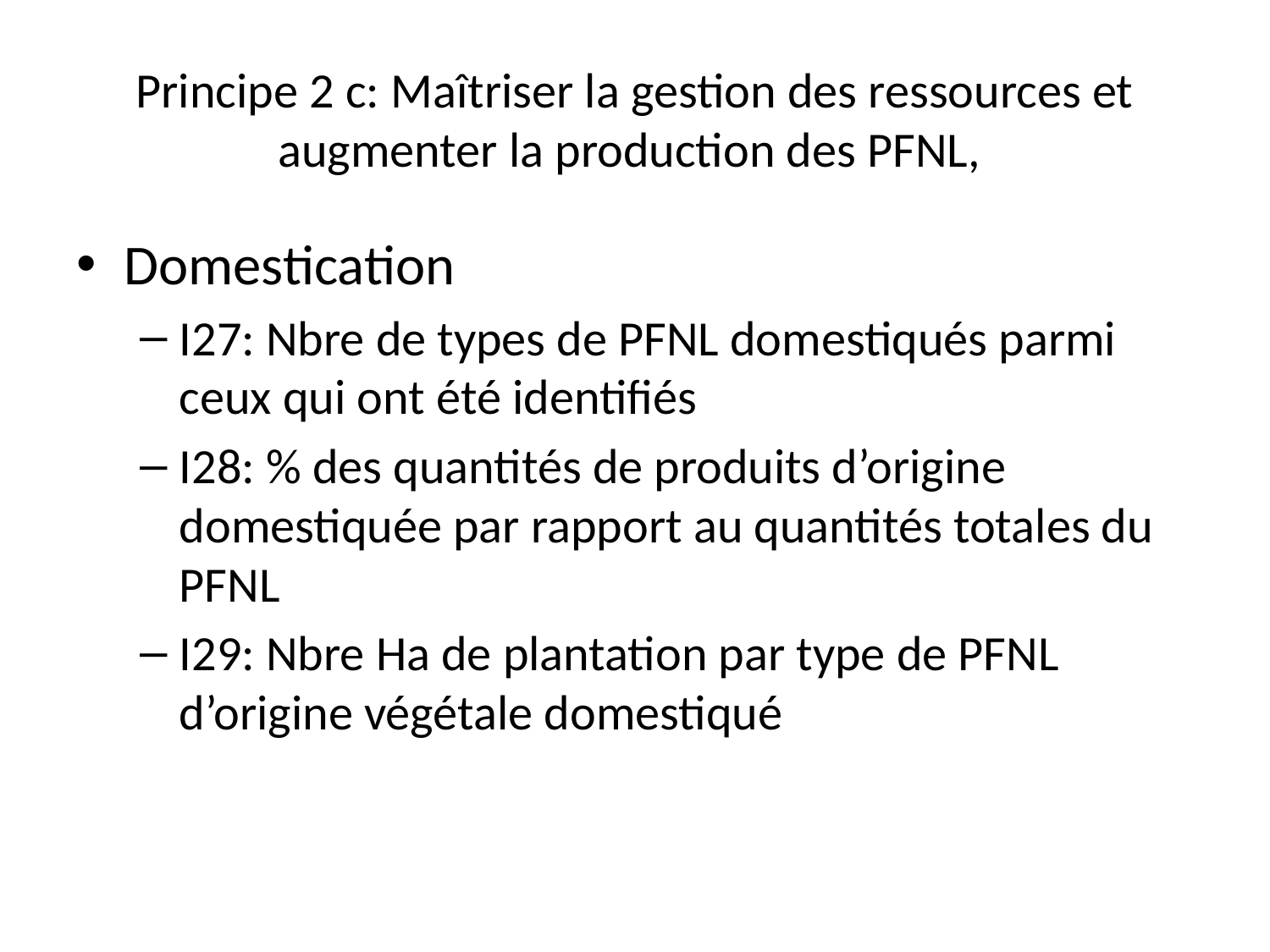

# Principe 2 c: Maîtriser la gestion des ressources et augmenter la production des PFNL,
Domestication
I27: Nbre de types de PFNL domestiqués parmi ceux qui ont été identifiés
I28: % des quantités de produits d’origine domestiquée par rapport au quantités totales du PFNL
I29: Nbre Ha de plantation par type de PFNL d’origine végétale domestiqué